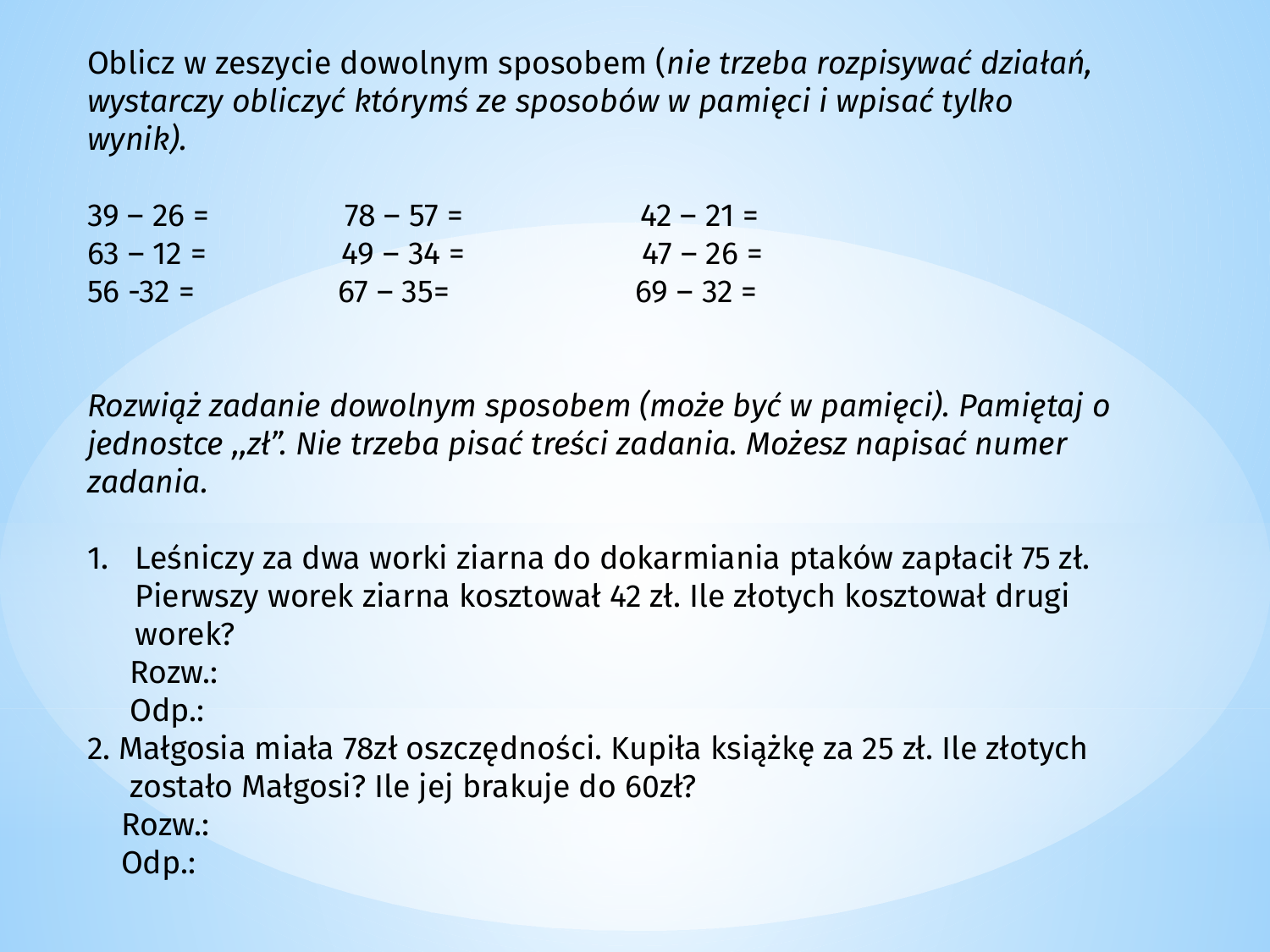

Oblicz w zeszycie dowolnym sposobem (nie trzeba rozpisywać działań, wystarczy obliczyć którymś ze sposobów w pamięci i wpisać tylko wynik).

39 – 26 =                78 – 57 =                     42 – 21 =
63 – 12 =                49 – 34 =                     47 – 26 =
56 -32 =                 67 – 35=                      69 – 32 =

Rozwiąż zadanie dowolnym sposobem (może być w pamięci). Pamiętaj o jednostce ,,zł”. Nie trzeba pisać treści zadania. Możesz napisać numer zadania.

Leśniczy za dwa worki ziarna do dokarmiania ptaków zapłacił 75 zł. Pierwszy worek ziarna kosztował 42 zł. Ile złotych kosztował drugi worek?
     Rozw.:
     Odp.:
2. Małgosia miała 78zł oszczędności. Kupiła książkę za 25 zł. Ile złotych
     zostało Małgosi? Ile jej brakuje do 60zł?
    Rozw.:
    Odp.: